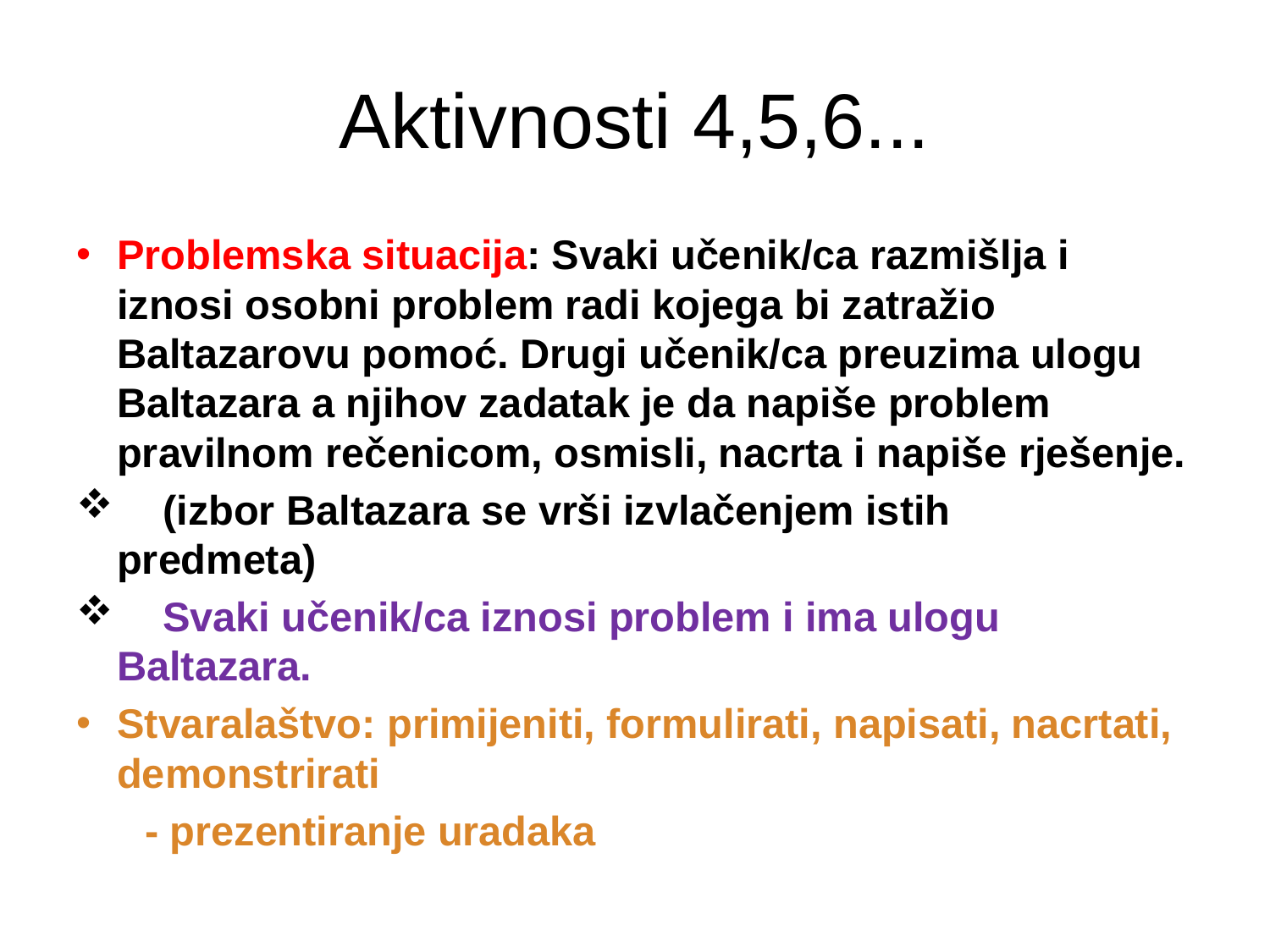

# Aktivnosti 4,5,6...
Problemska situacija: Svaki učenik/ca razmišlja i iznosi osobni problem radi kojega bi zatražio Baltazarovu pomoć. Drugi učenik/ca preuzima ulogu Baltazara a njihov zadatak je da napiše problem pravilnom rečenicom, osmisli, nacrta i napiše rješenje.
    (izbor Baltazara se vrši izvlačenjem istih    predmeta)
    Svaki učenik/ca iznosi problem i ima ulogu Baltazara.
Stvaralaštvo: primijeniti, formulirati, napisati, nacrtati, demonstrirati
      - prezentiranje uradaka